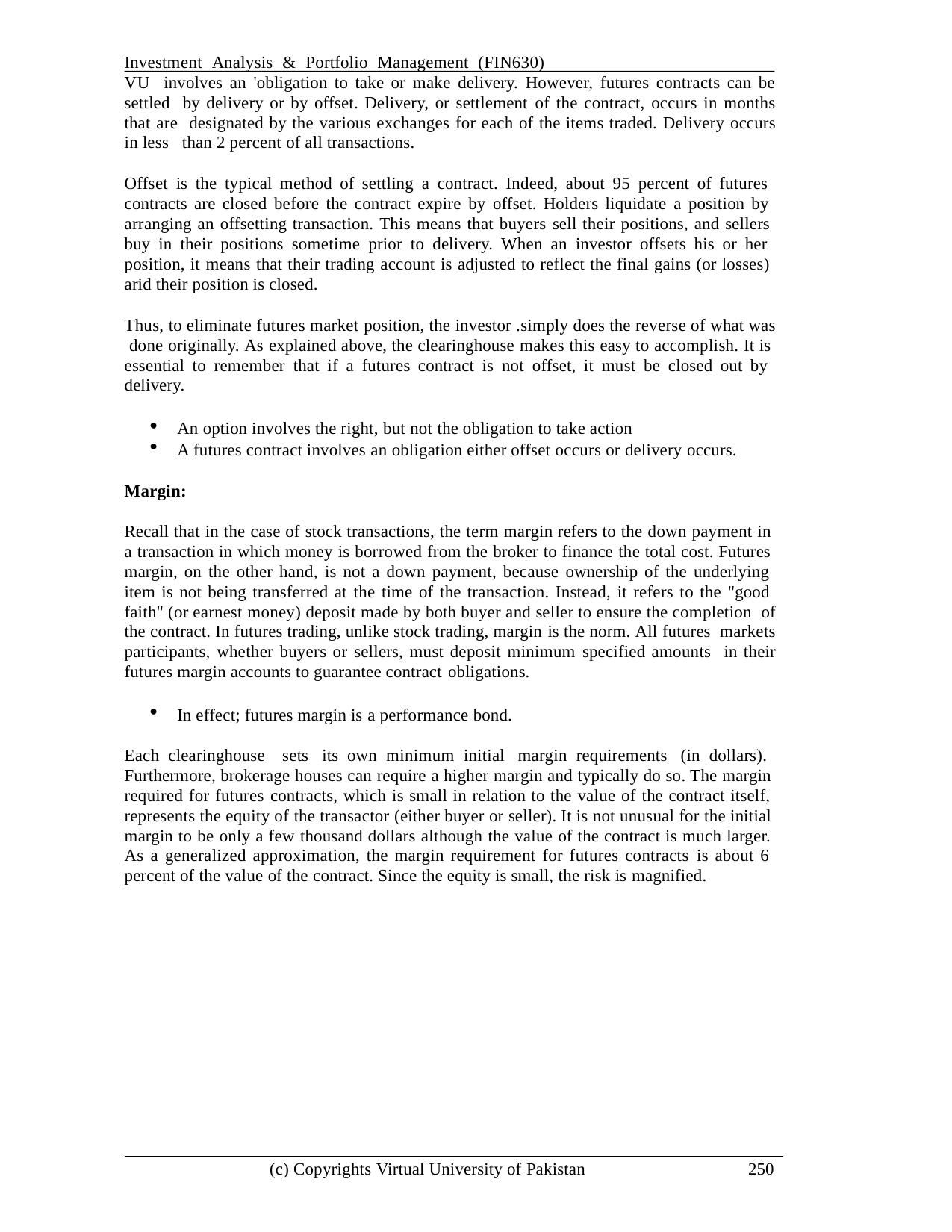

Investment Analysis & Portfolio Management (FIN630)	VU  involves an 'obligation to take or make delivery. However, futures contracts can be settled  by delivery or by offset. Delivery, or settlement of the contract, occurs in months that are  designated by the various exchanges for each of the items traded. Delivery occurs in less  than 2 percent of all transactions.

Offset is the typical method of settling a contract. Indeed, about 95 percent of futures  contracts are closed before the contract expire by offset. Holders liquidate a position by  arranging an offsetting transaction. This means that buyers sell their positions, and sellers  buy in their positions sometime prior to delivery. When an investor offsets his or her  position, it means that their trading account is adjusted to reflect the final gains (or losses)  arid their position is closed.

Thus, to eliminate futures market position, the investor .simply does the reverse of what was  done originally. As explained above, the clearinghouse makes this easy to accomplish. It is  essential to remember that if a futures contract is not offset, it must be closed out by  delivery.

An option involves the right, but not the obligation to take action
A futures contract involves an obligation either offset occurs or delivery occurs.

Margin:

Recall that in the case of stock transactions, the term margin refers to the down payment in  a transaction in which money is borrowed from the broker to finance the total cost. Futures  margin, on the other hand, is not a down payment, because ownership of the underlying  item is not being transferred at the time of the transaction. Instead, it refers to the "good  faith" (or earnest money) deposit made by both buyer and seller to ensure the completion  of the contract. In futures trading, unlike stock trading, margin is the norm. All futures  markets participants, whether buyers or sellers, must deposit minimum specified amounts  in their futures margin accounts to guarantee contract obligations.

In effect; futures margin is a performance bond.

Each clearinghouse  sets its own minimum initial margin requirements (in dollars).  Furthermore, brokerage houses can require a higher margin and typically do so. The margin  required for futures contracts, which is small in relation to the value of the contract itself,  represents the equity of the transactor (either buyer or seller). It is not unusual for the initial  margin to be only a few thousand dollars although the value of the contract is much larger.  As a generalized approximation, the margin requirement for futures contracts is about 6  percent of the value of the contract. Since the equity is small, the risk is magnified.

(c) Copyrights Virtual University of Pakistan
250